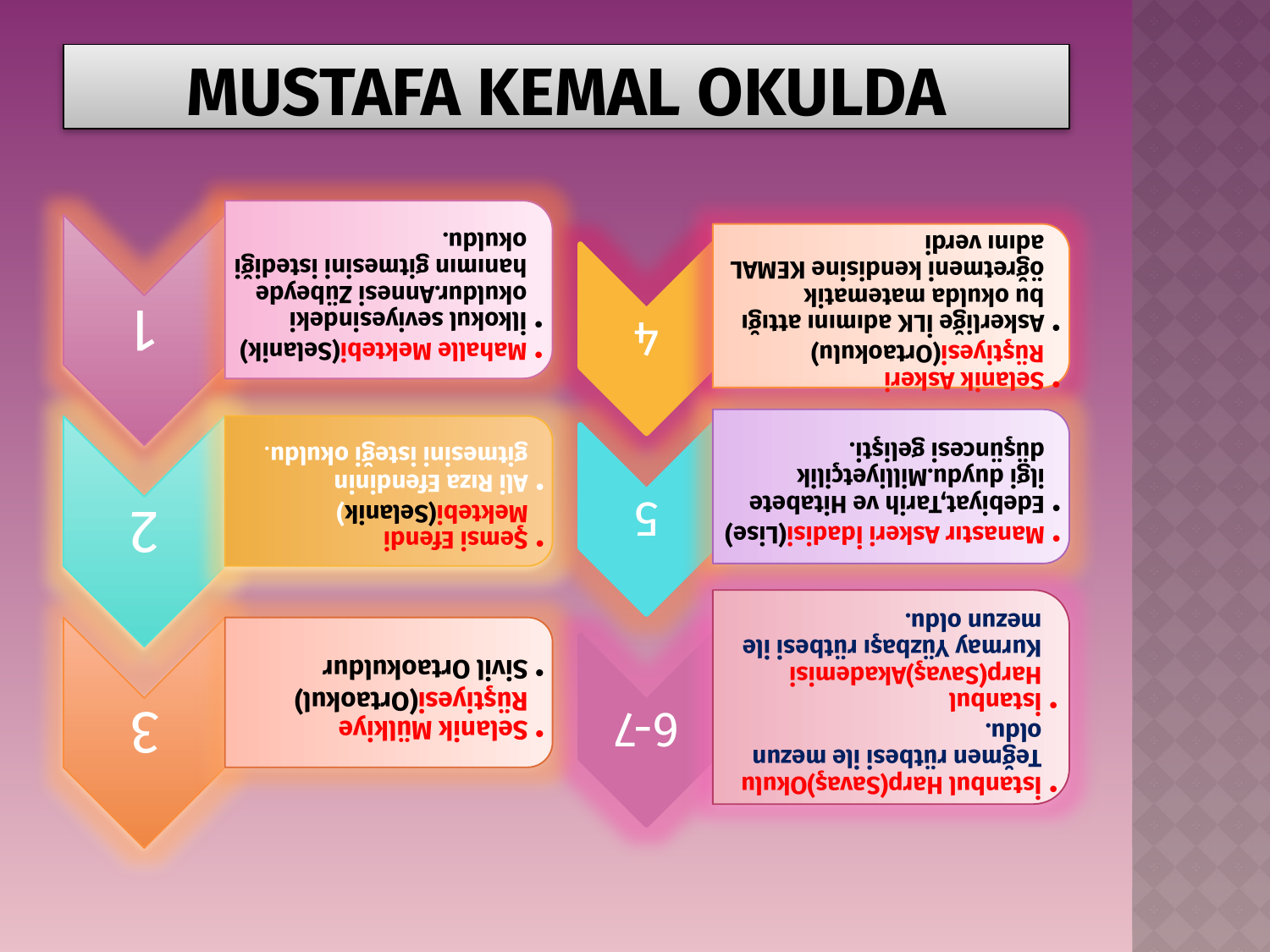

# Mustafa kemal okulda
1
Mahalle Mektebi(Selanik)
İlkokul seviyesindeki okuldur.Annesi Zübeyde hanımın gitmesini istediği okuldu.
2
Şemsi Efendi Mektebi(Selanik)
Ali Rıza Efendinin gitmesini isteği okuldu.
3
Selanik Mülkiye Rüştiyesi(Ortaokul)
Sivil Ortaokuldur
4
Selanik Askeri Rüştiyesi(Ortaokulu)
Askerliğe İLK adımını attığı bu okulda matematik öğretmeni kendisine KEMAL adını verdi
5
Manastır Askeri İdadisi(Lise)
Edebiyat,Tarih ve Hitabete ilgi duydu.Milliyetçilik düşüncesi gelişti.
6-7
İstanbul Harp(Savaş)Okulu Teğmen rütbesi ile mezun oldu.
İstanbul Harp(Savaş)Akademisi Kurmay Yüzbaşı rütbesi ile mezun oldu.